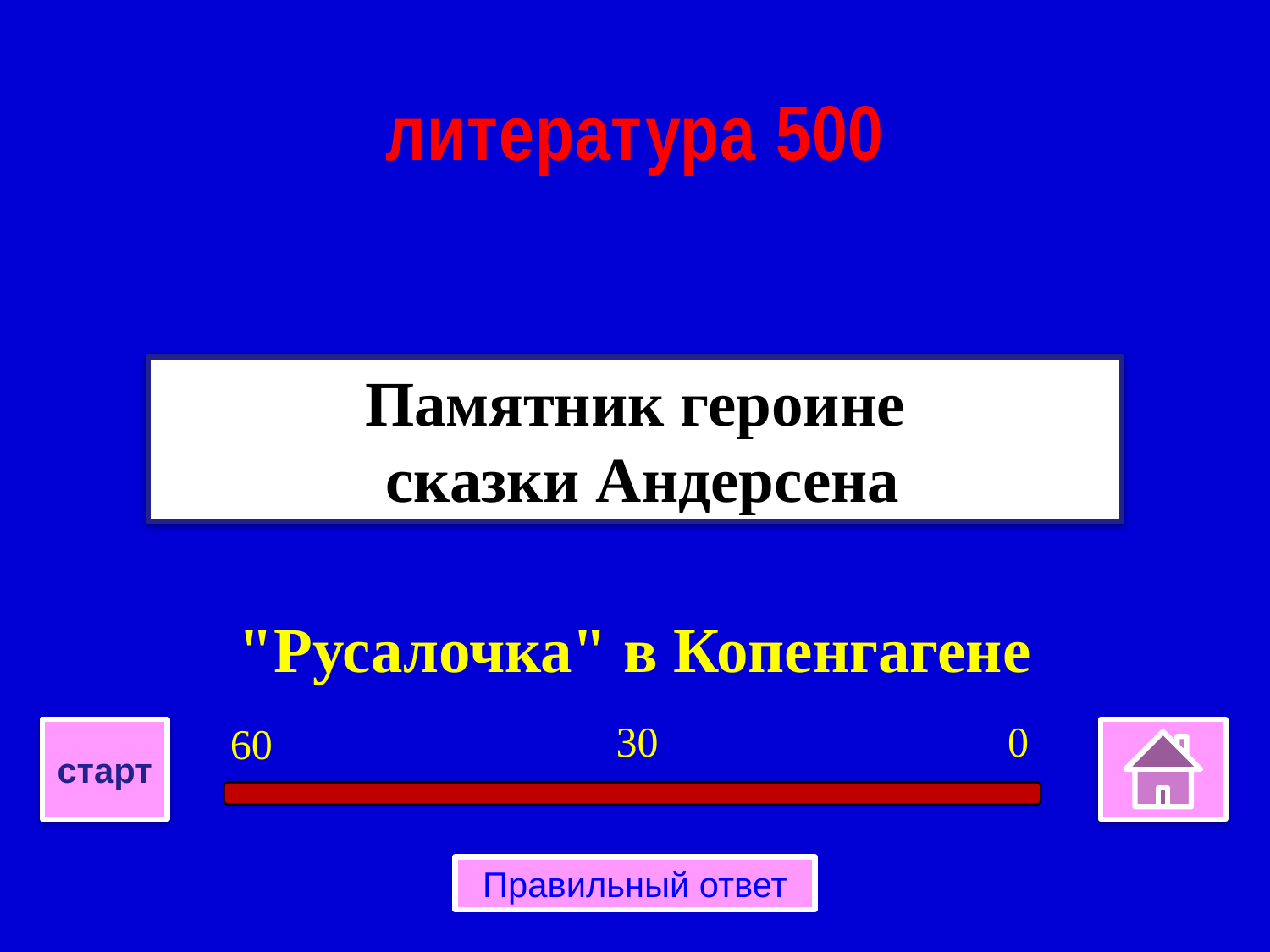

литература 500
Памятник героине
 сказки Андерсена
"Русалочка" в Копенгагене
30
0
60
старт

Правильный ответ